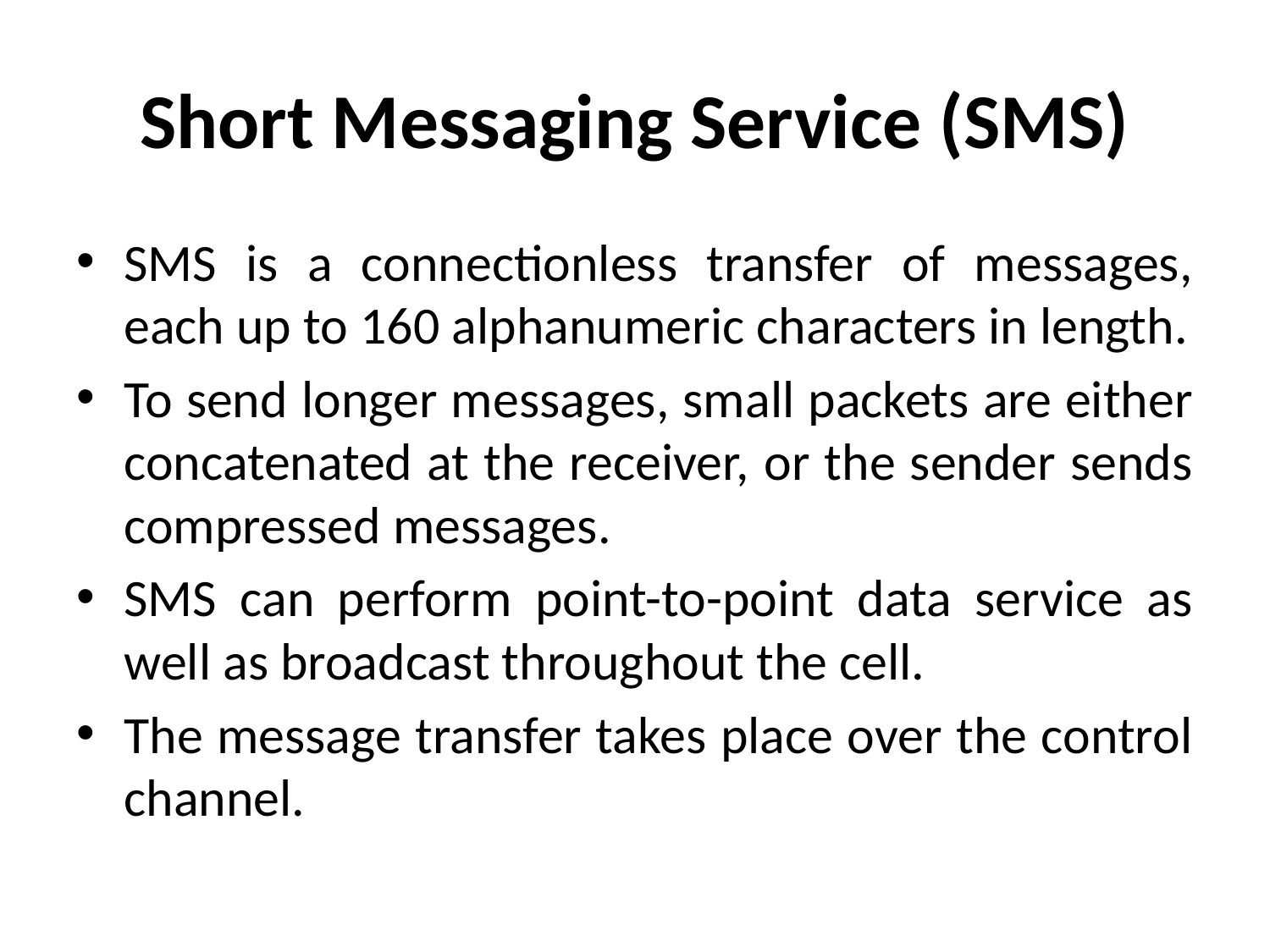

# Short Messaging Service (SMS)
SMS is a connectionless transfer of messages, each up to 160 alphanumeric characters in length.
To send longer messages, small packets are either concatenated at the receiver, or the sender sends compressed messages.
SMS can perform point-to-point data service as well as broadcast throughout the cell.
The message transfer takes place over the control channel.